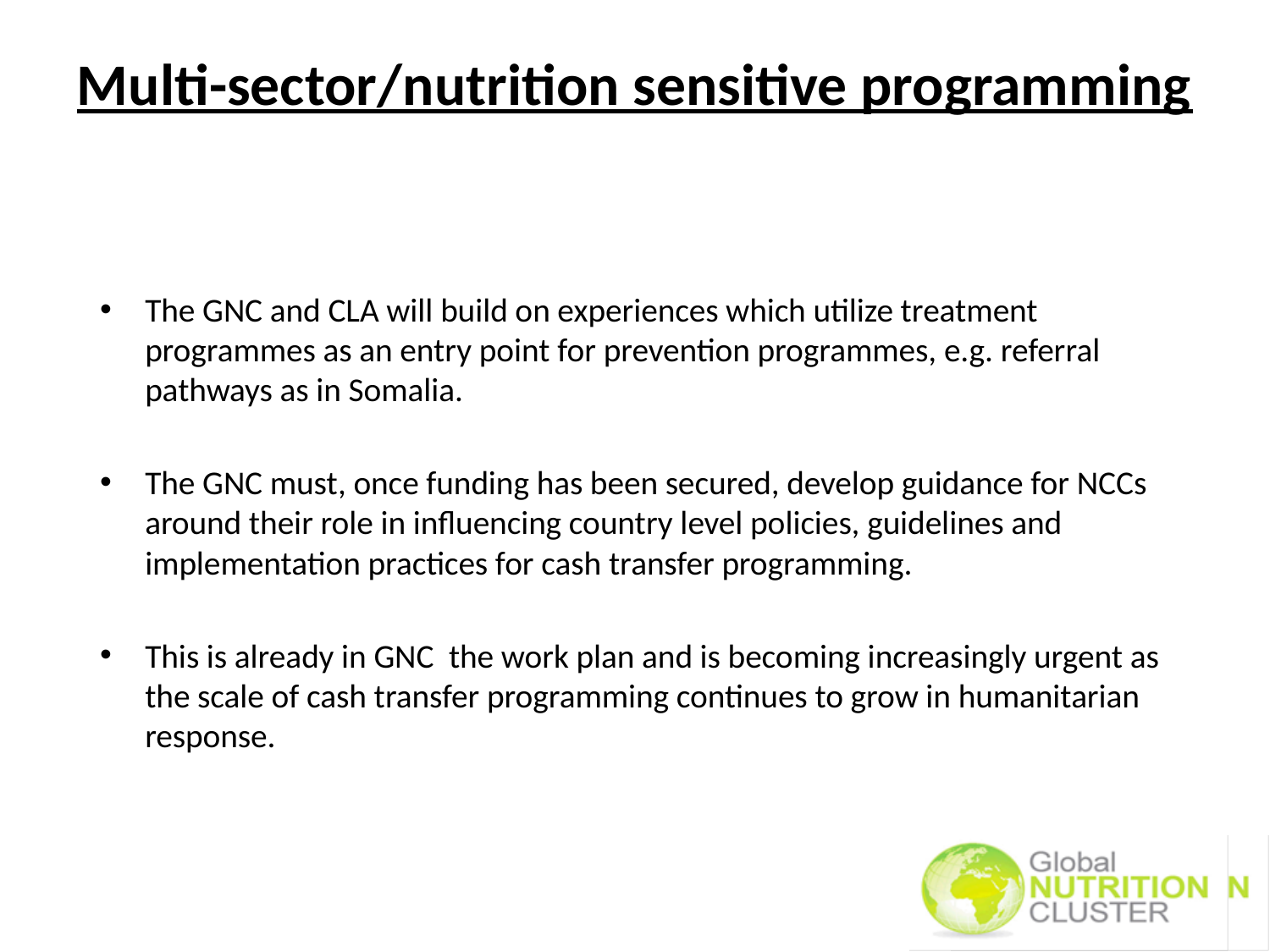

# Multi-sector/nutrition sensitive programming
The GNC and CLA will build on experiences which utilize treatment programmes as an entry point for prevention programmes, e.g. referral pathways as in Somalia.

The GNC must, once funding has been secured, develop guidance for NCCs around their role in influencing country level policies, guidelines and implementation practices for cash transfer programming.

This is already in GNC  the work plan and is becoming increasingly urgent as the scale of cash transfer programming continues to grow in humanitarian response.